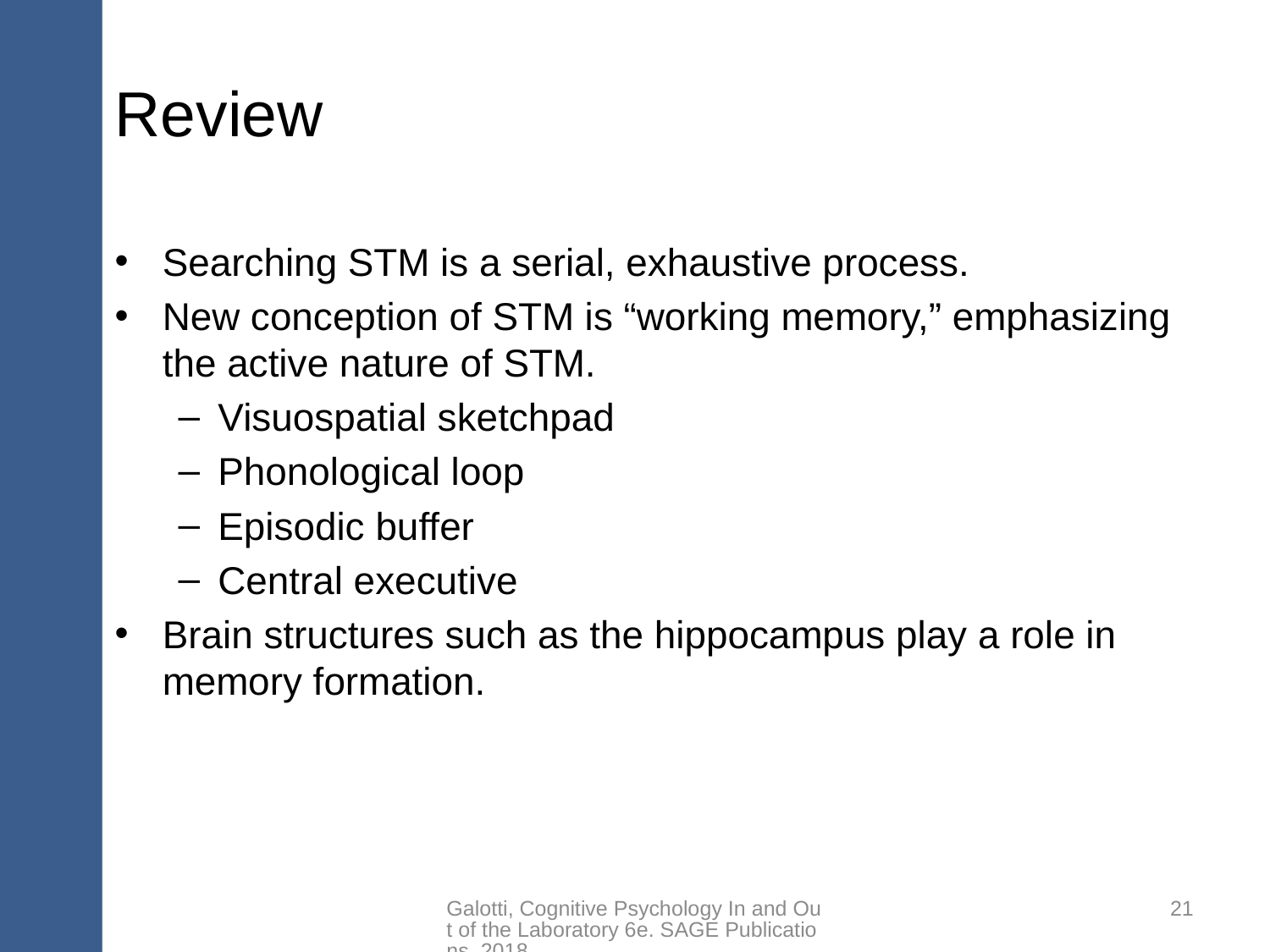

# Review
Searching STM is a serial, exhaustive process.
New conception of STM is “working memory,” emphasizing the active nature of STM.
Visuospatial sketchpad
Phonological loop
Episodic buffer
Central executive
Brain structures such as the hippocampus play a role in memory formation.
Galotti, Cognitive Psychology In and Out of the Laboratory 6e. SAGE Publications, 2018.
21